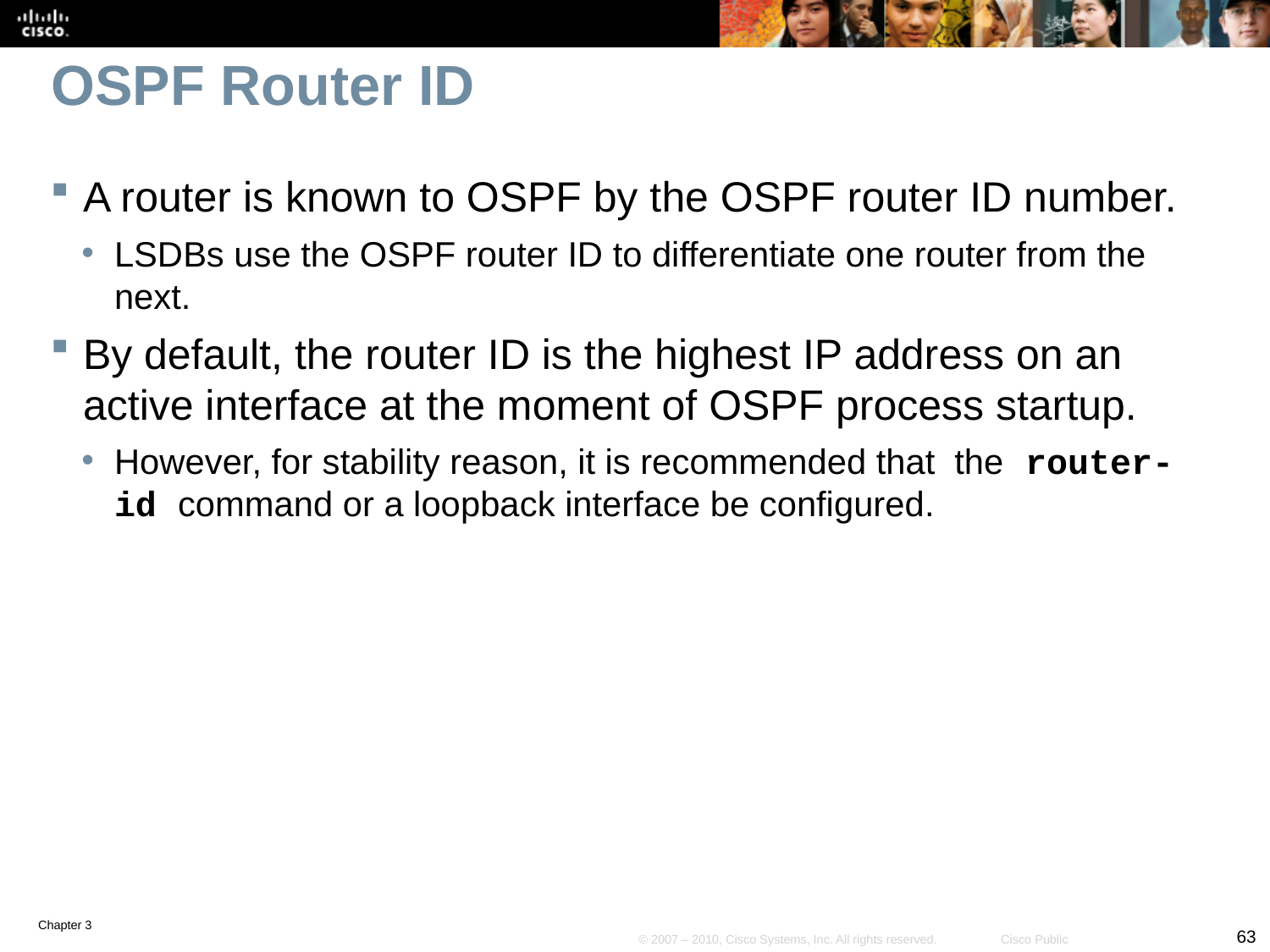

# OSPF Router ID
A router is known to OSPF by the OSPF router ID number.
LSDBs use the OSPF router ID to differentiate one router from the next.
By default, the router ID is the highest IP address on an active interface at the moment of OSPF process startup.
However, for stability reason, it is recommended that  the router-id command or a loopback interface be configured.